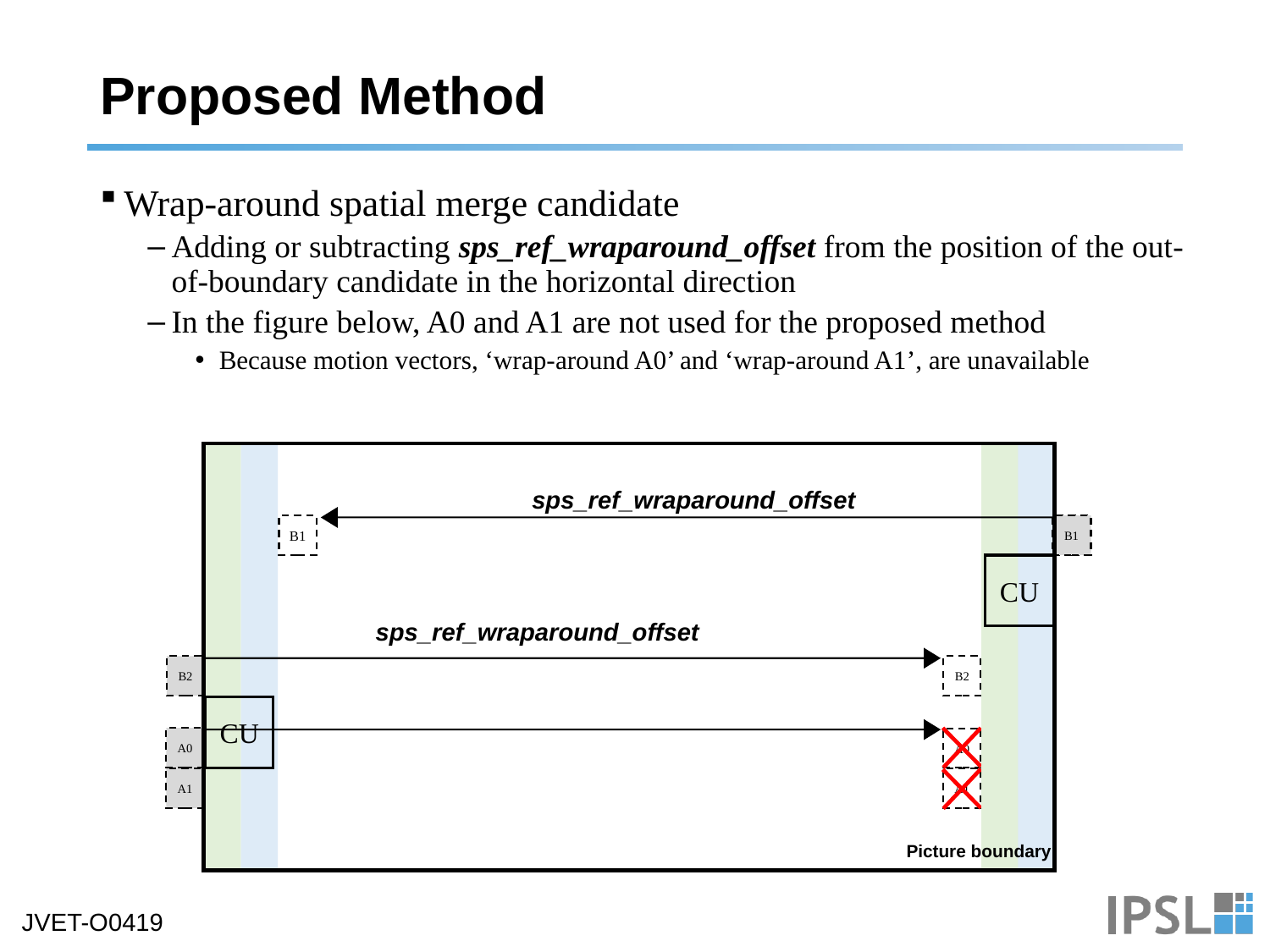

# Proposed Method
Wrap-around spatial merge candidate
Adding or subtracting sps_ref_wraparound_offset from the position of the out-of-boundary candidate in the horizontal direction
In the figure below, A0 and A1 are not used for the proposed method
Because motion vectors, ‘wrap-around A0’ and ‘wrap-around A1’, are unavailable

sps_ref_wraparound_offset
B1
B1
B1
CU
sps_ref_wraparound_offset
B2
B2
CU
A0
A0
A1
A1
Picture boundary